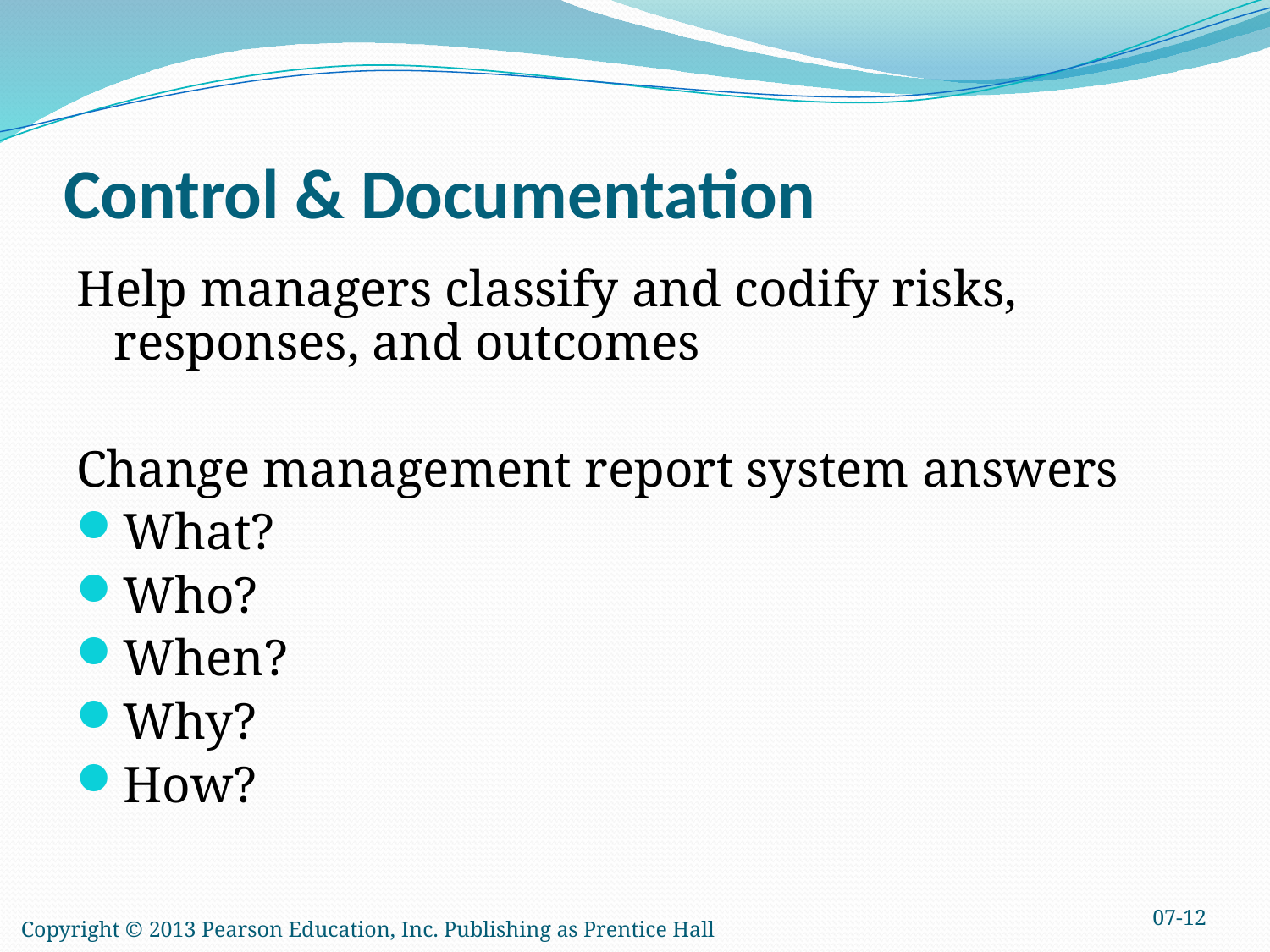

# Control & Documentation
Help managers classify and codify risks, responses, and outcomes

Change management report system answers
What?
Who?
When?
Why?
How?

07-12